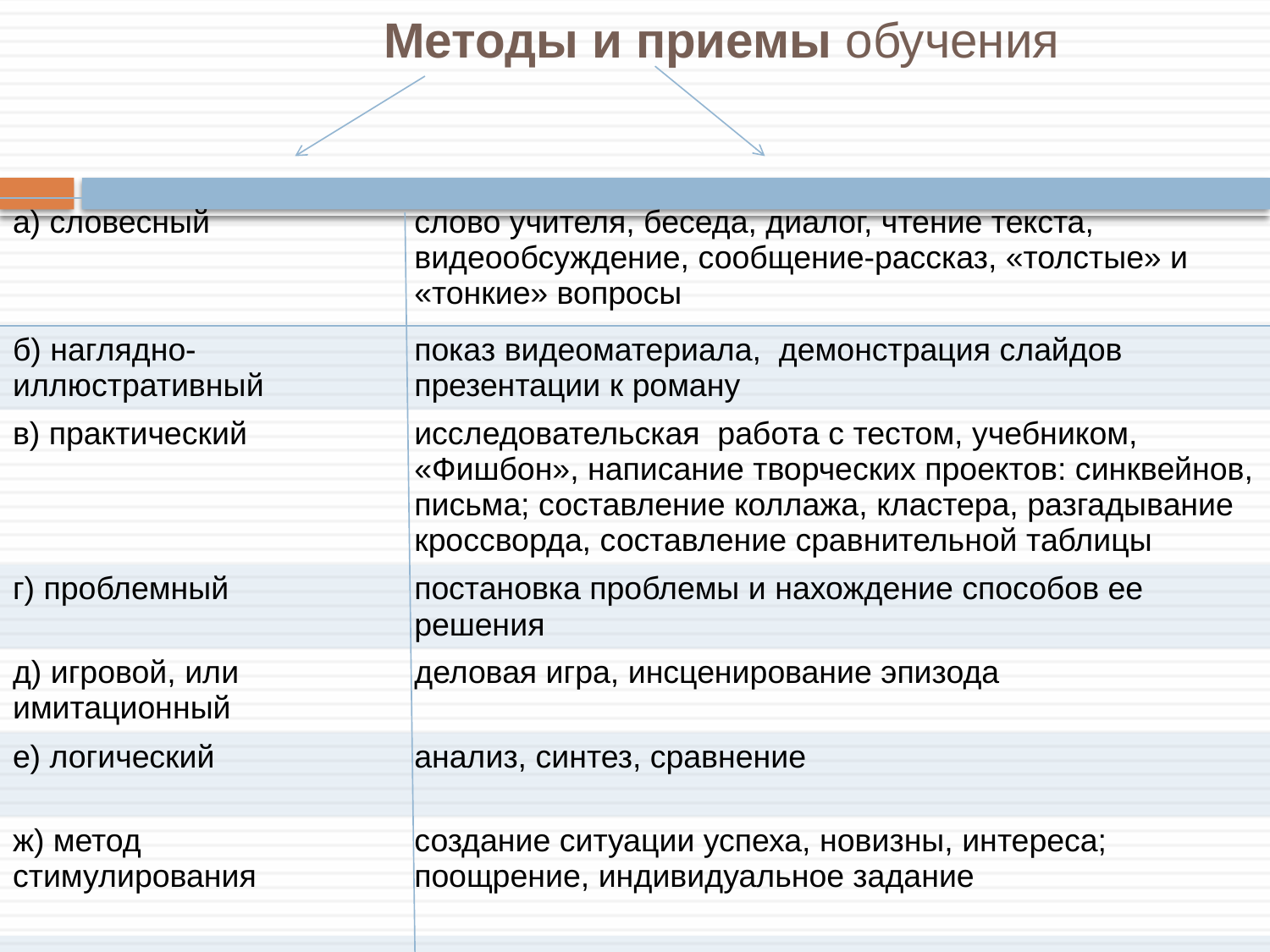

# Методы и приемы обучения
| а) словесный | слово учителя, беседа, диалог, чтение текста, видеообсуждение, сообщение-рассказ, «толстые» и «тонкие» вопросы |
| --- | --- |
| б) наглядно-иллюстративный | показ видеоматериала, демонстрация слайдов презентации к роману |
| в) практический | исследовательская работа с тестом, учебником, «Фишбон», написание творческих проектов: синквейнов, письма; составление коллажа, кластера, разгадывание кроссворда, составление сравнительной таблицы |
| г) проблемный | постановка проблемы и нахождение способов ее решения |
| д) игровой, или имитационный | деловая игра, инсценирование эпизода |
| е) логический | анализ, синтез, сравнение |
| ж) метод стимулирования | создание ситуации успеха, новизны, интереса; поощрение, индивидуальное задание |
|  |  |